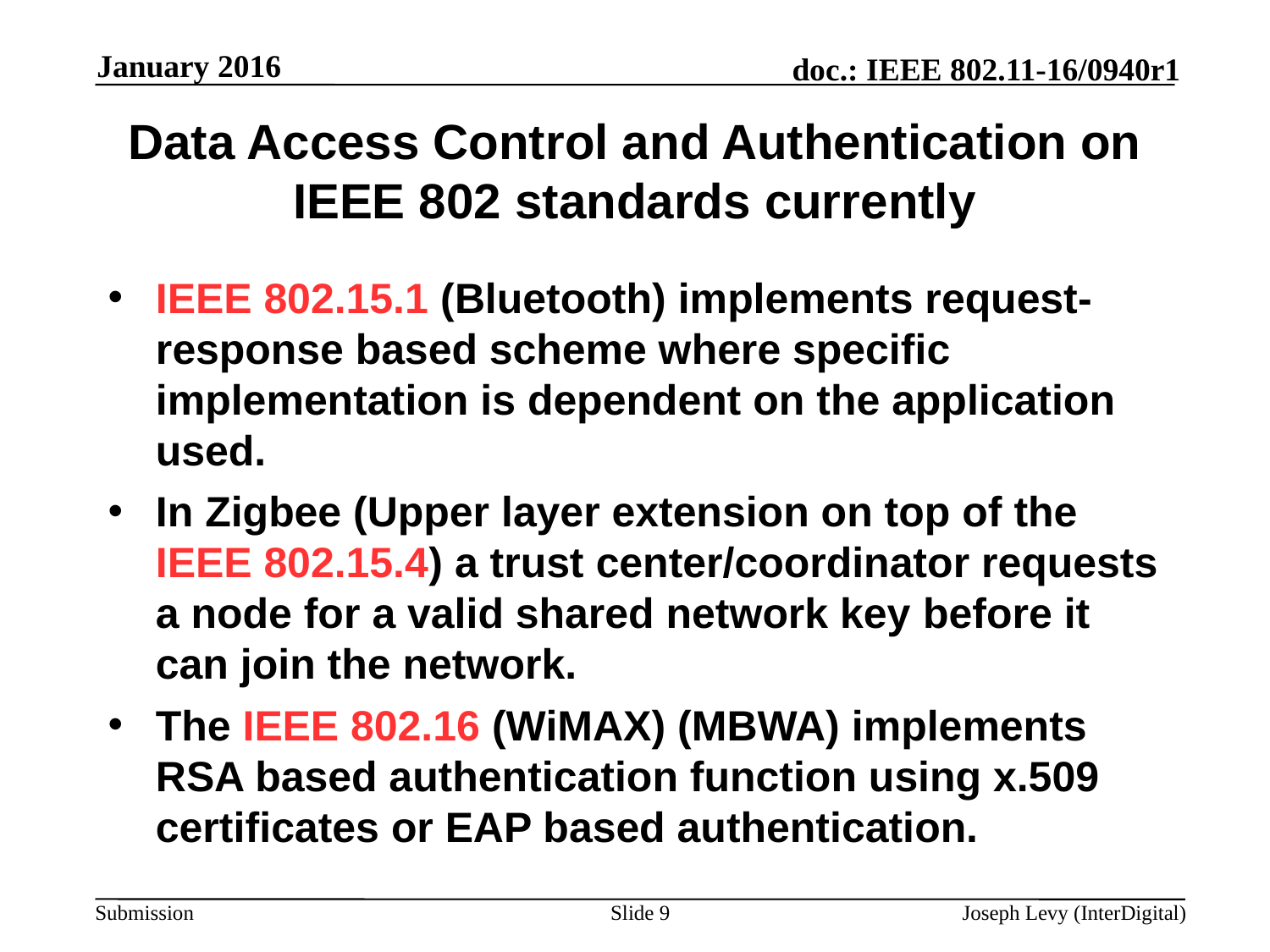

January 2016
# Data Access Control and Authentication on IEEE 802 standards currently
IEEE 802.15.1 (Bluetooth) implements request-response based scheme where specific implementation is dependent on the application used.
In Zigbee (Upper layer extension on top of the IEEE 802.15.4) a trust center/coordinator requests a node for a valid shared network key before it can join the network.
The IEEE 802.16 (WiMAX) (MBWA) implements RSA based authentication function using x.509 certificates or EAP based authentication.

Slide 9
Joseph Levy (InterDigital)